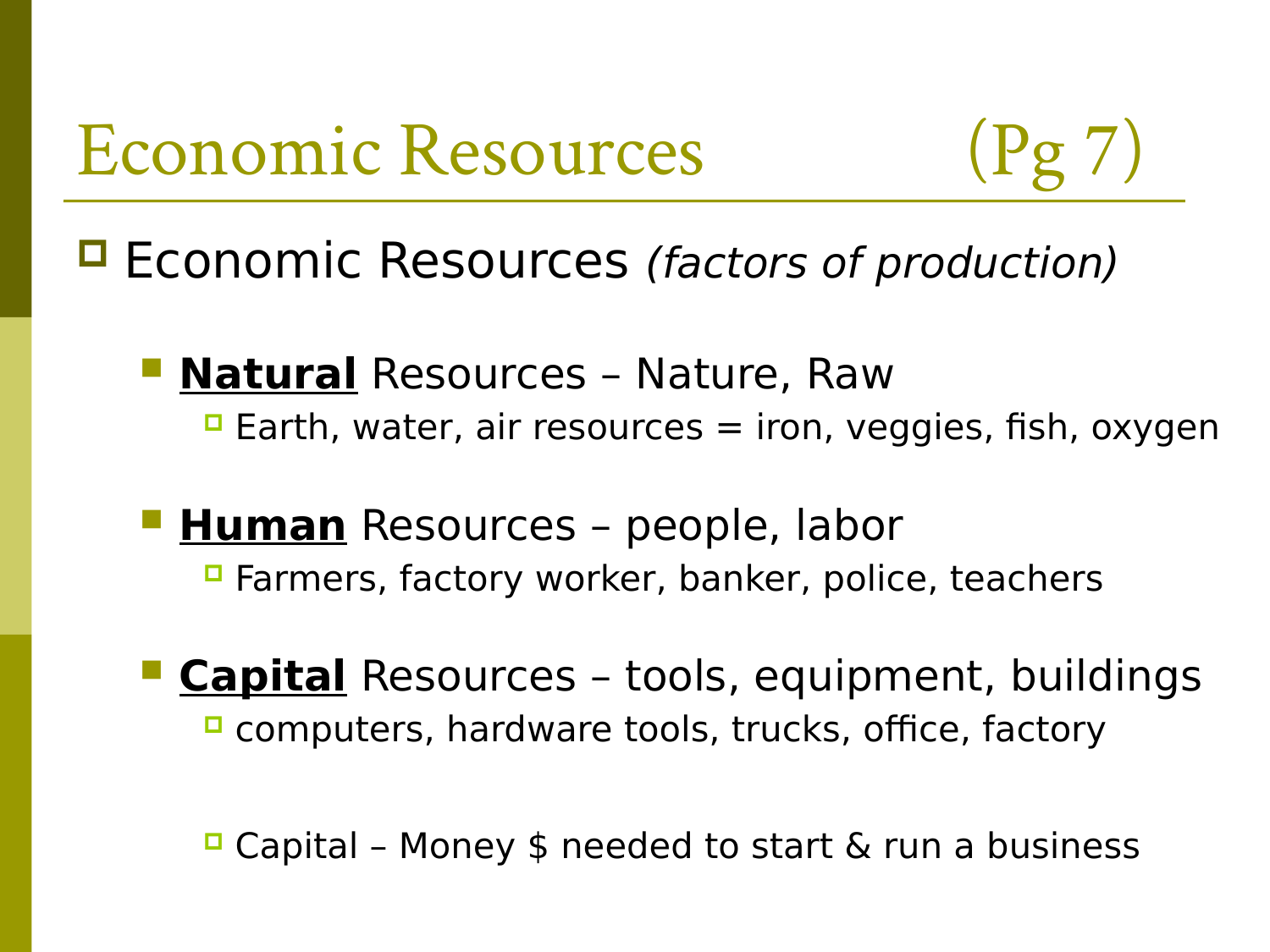

# Economic Resources               (Pg 7)
Economic Resources (factors of production)
Natural Resources – Nature, Raw
Earth, water, air resources = iron, veggies, fish, oxygen
Human Resources – people, labor
Farmers, factory worker, banker, police, teachers
Capital Resources – tools, equipment, buildings
computers, hardware tools, trucks, office, factory

Capital – Money $ needed to start & run a business